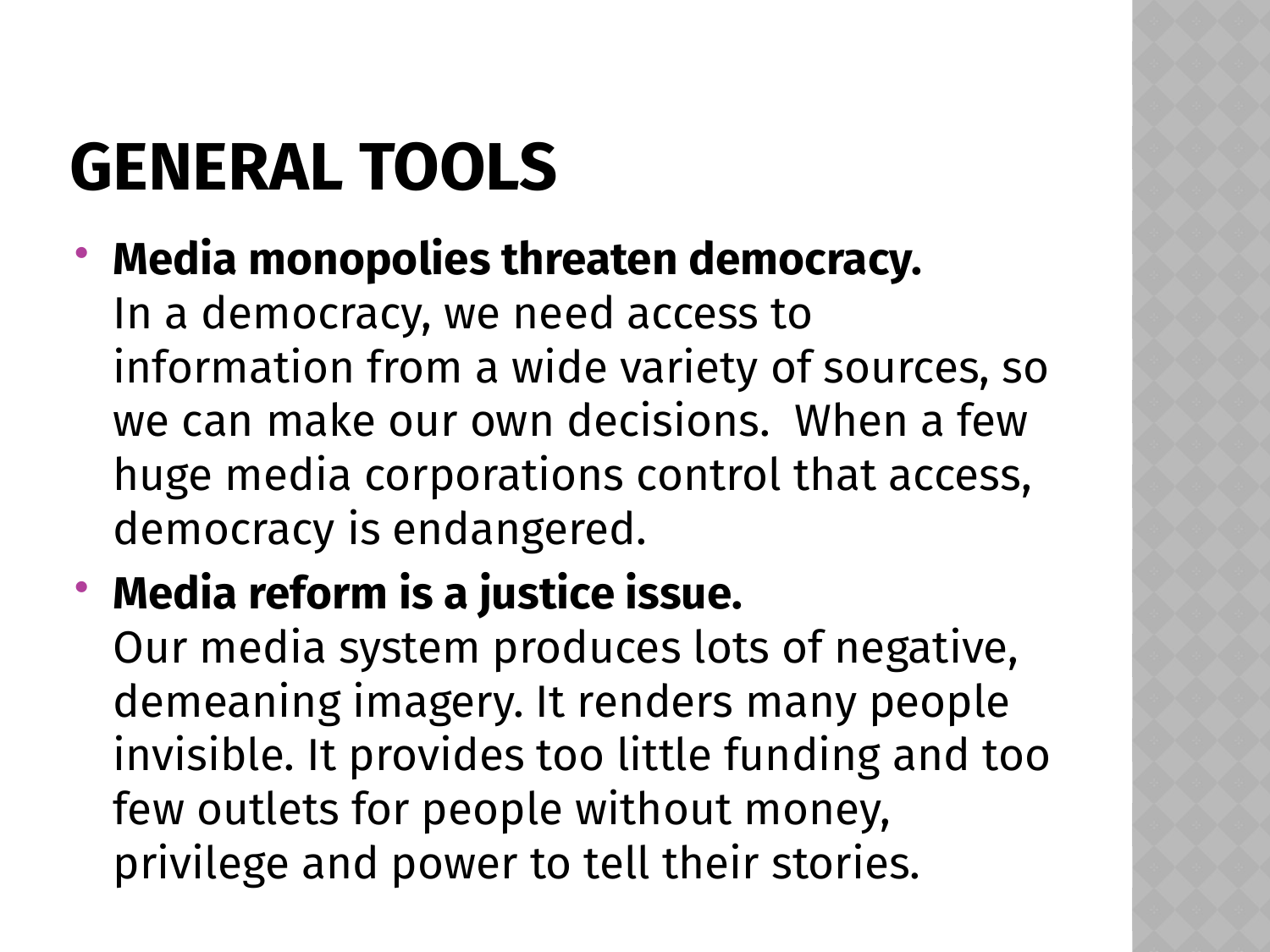

# General Tools
Media monopolies threaten democracy. 
In a democracy, we need access to information from a wide variety of sources, so we can make our own decisions.  When a few huge media corporations control that access, democracy is endangered.
Media reform is a justice issue. 
Our media system produces lots of negative, demeaning imagery. It renders many people invisible. It provides too little funding and too few outlets for people without money, privilege and power to tell their stories.